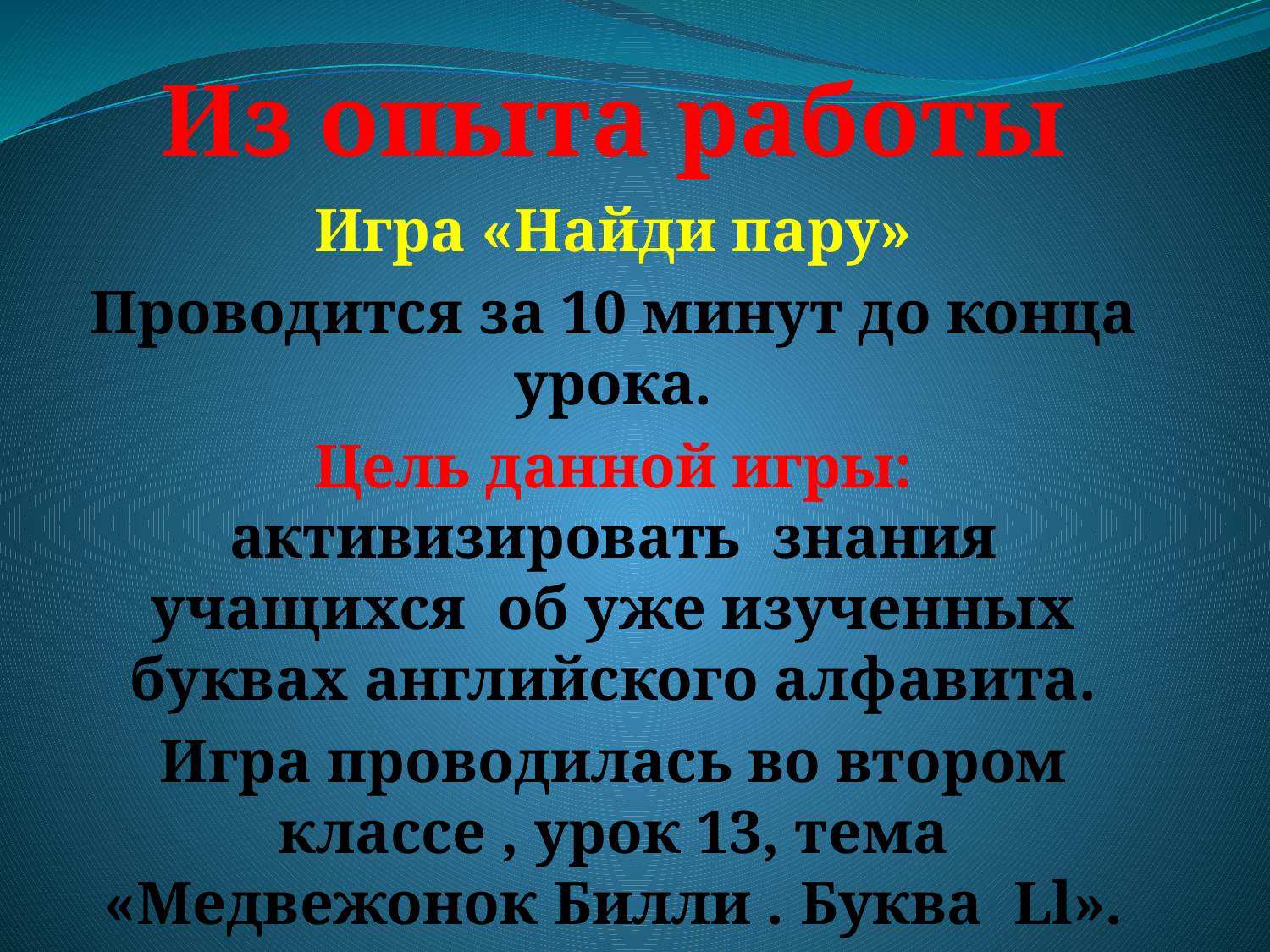

# Из опыта работы
Игра «Найди пару»
Проводится за 10 минут до конца урока.
Цель данной игры: активизировать  знания учащихся  об уже изученных буквах английского алфавита.
Игра проводилась во втором классе , урок 13, тема «Медвежонок Билли . Буква  Ll».